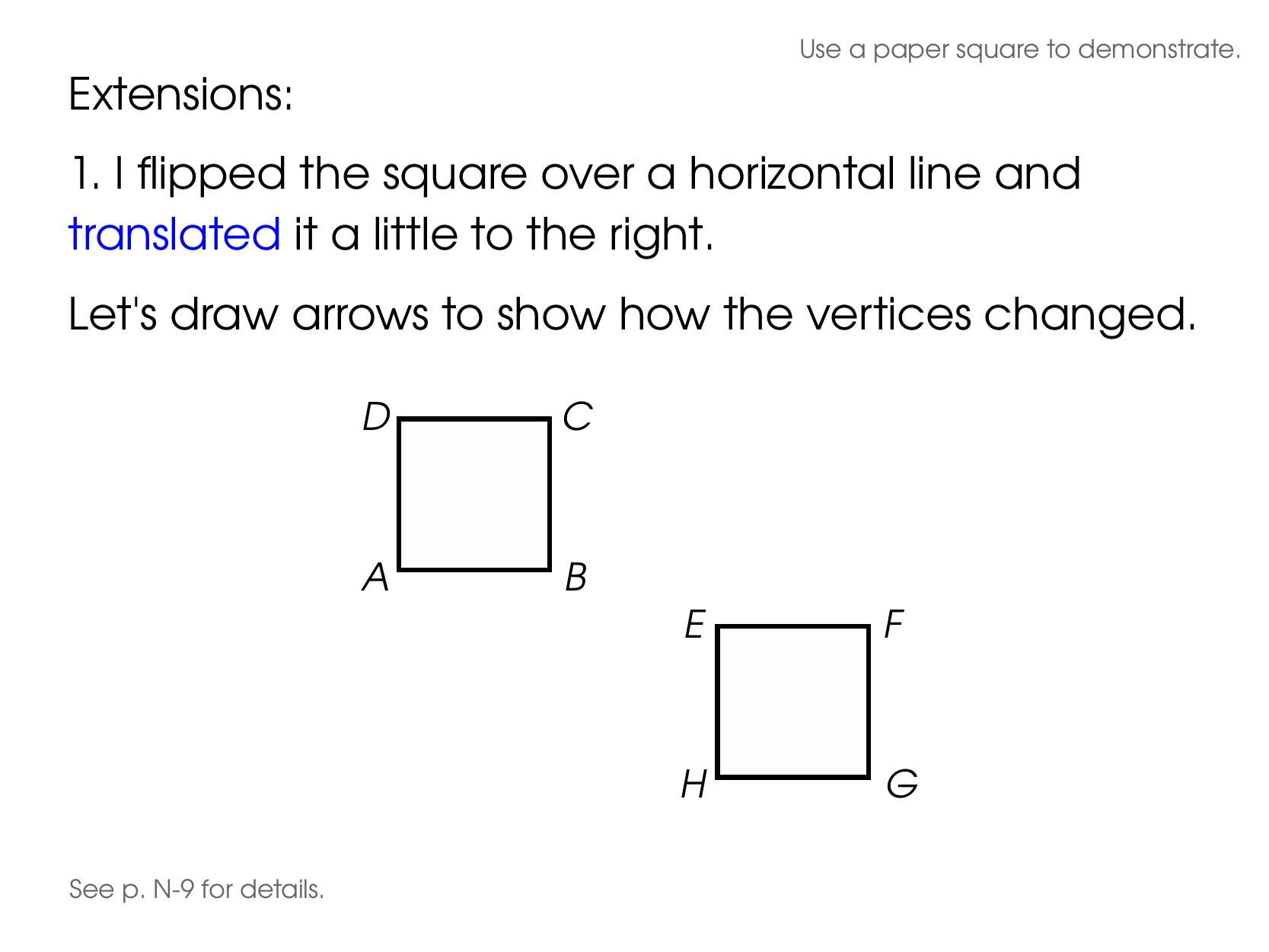

Use a paper square to demonstrate.
Extensions:
1. I flipped the square over a horizontal line and translated it a little to the right.
Let's draw arrows to show how the vertices changed.
D
C

A
B
E
F

H
G
See p. N-9 for details.